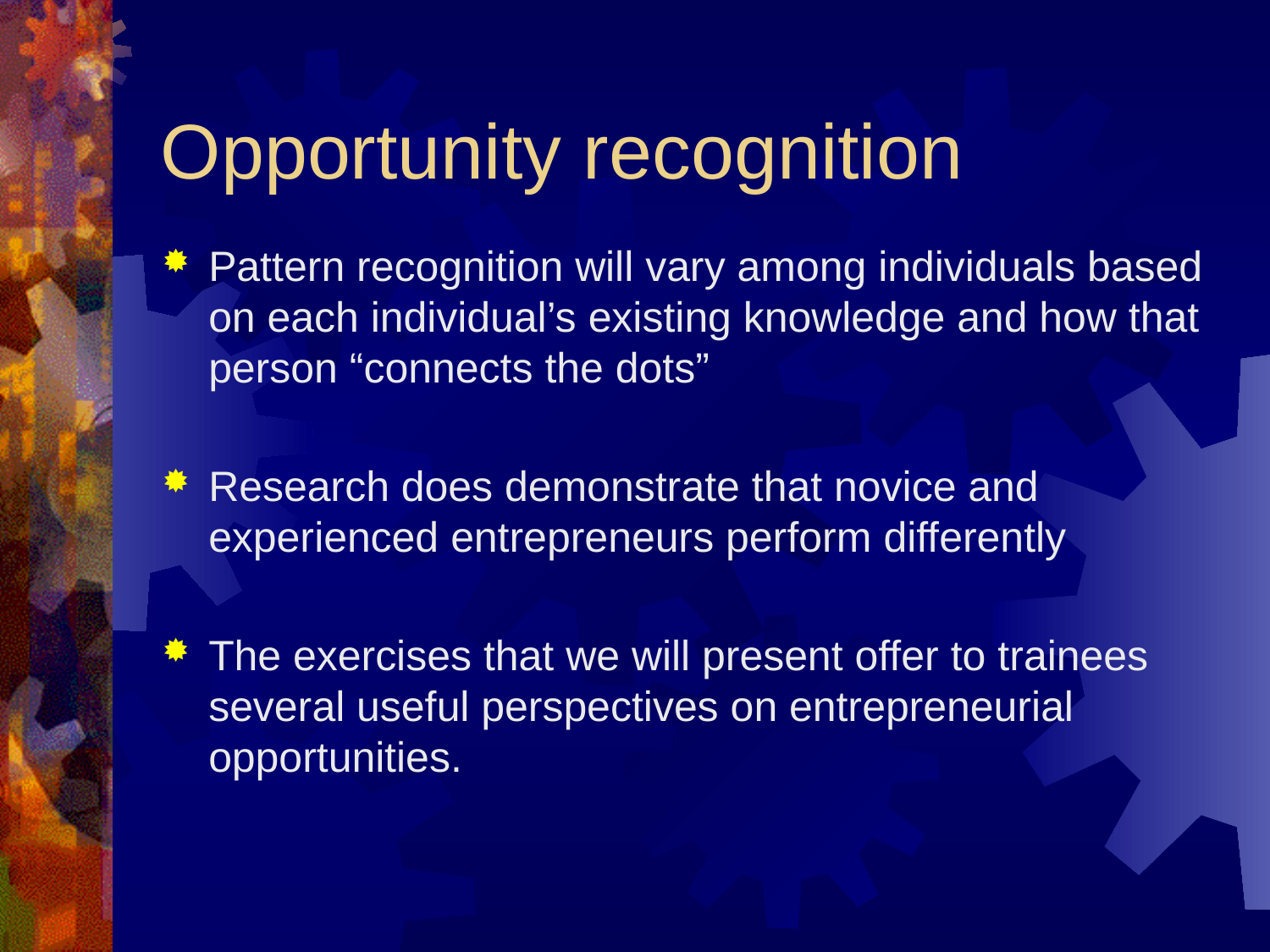

# Opportunity recognition
Pattern recognition will vary among individuals based on each individual’s existing knowledge and how that person “connects the dots”

Research does demonstrate that novice and experienced entrepreneurs perform differently

The exercises that we will present offer to trainees several useful perspectives on entrepreneurial opportunities.